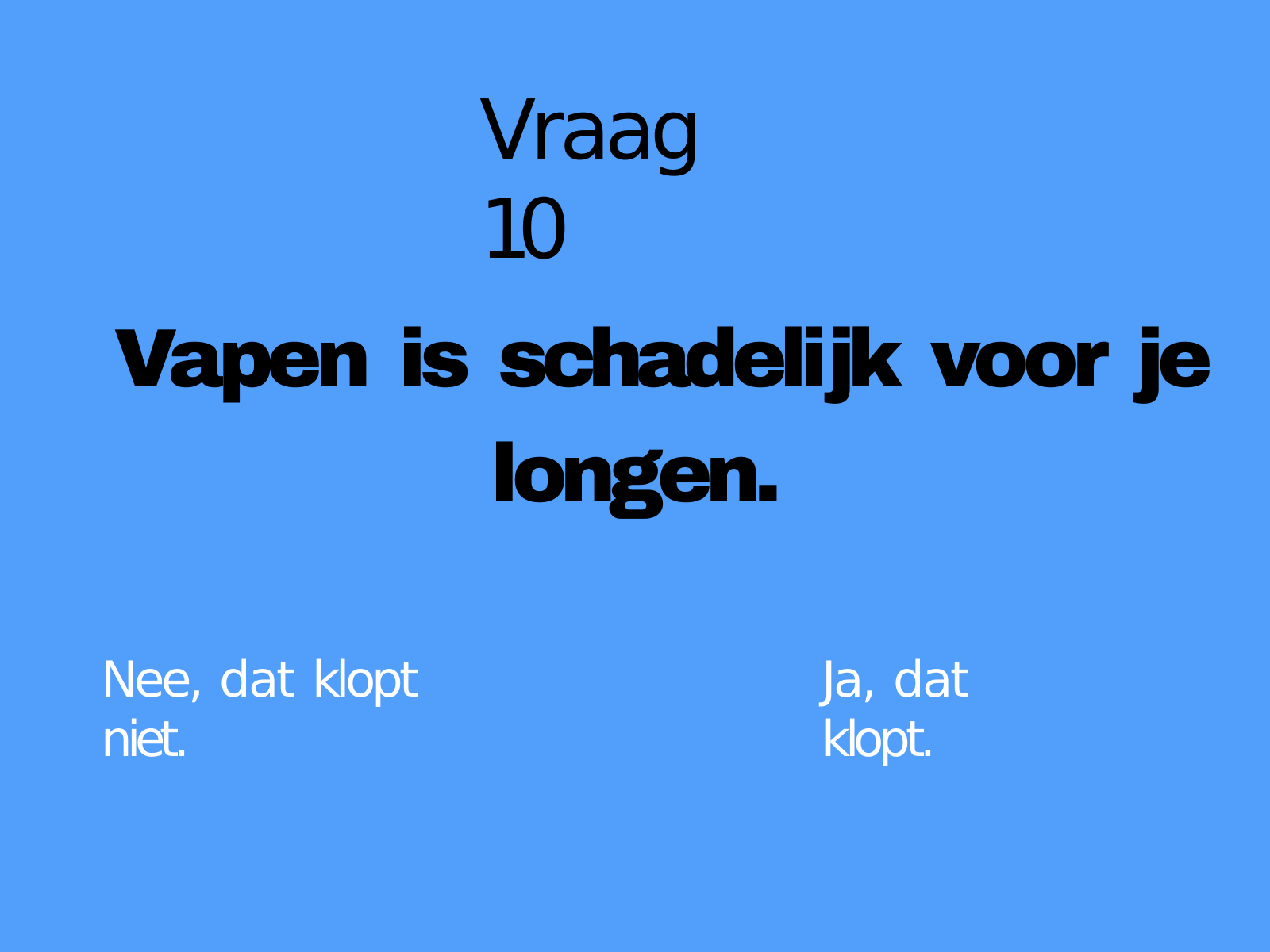

# Vraag 10
Vapen is schadelĳk voor je longen.
Nee, dat klopt niet.
Ja, dat klopt.